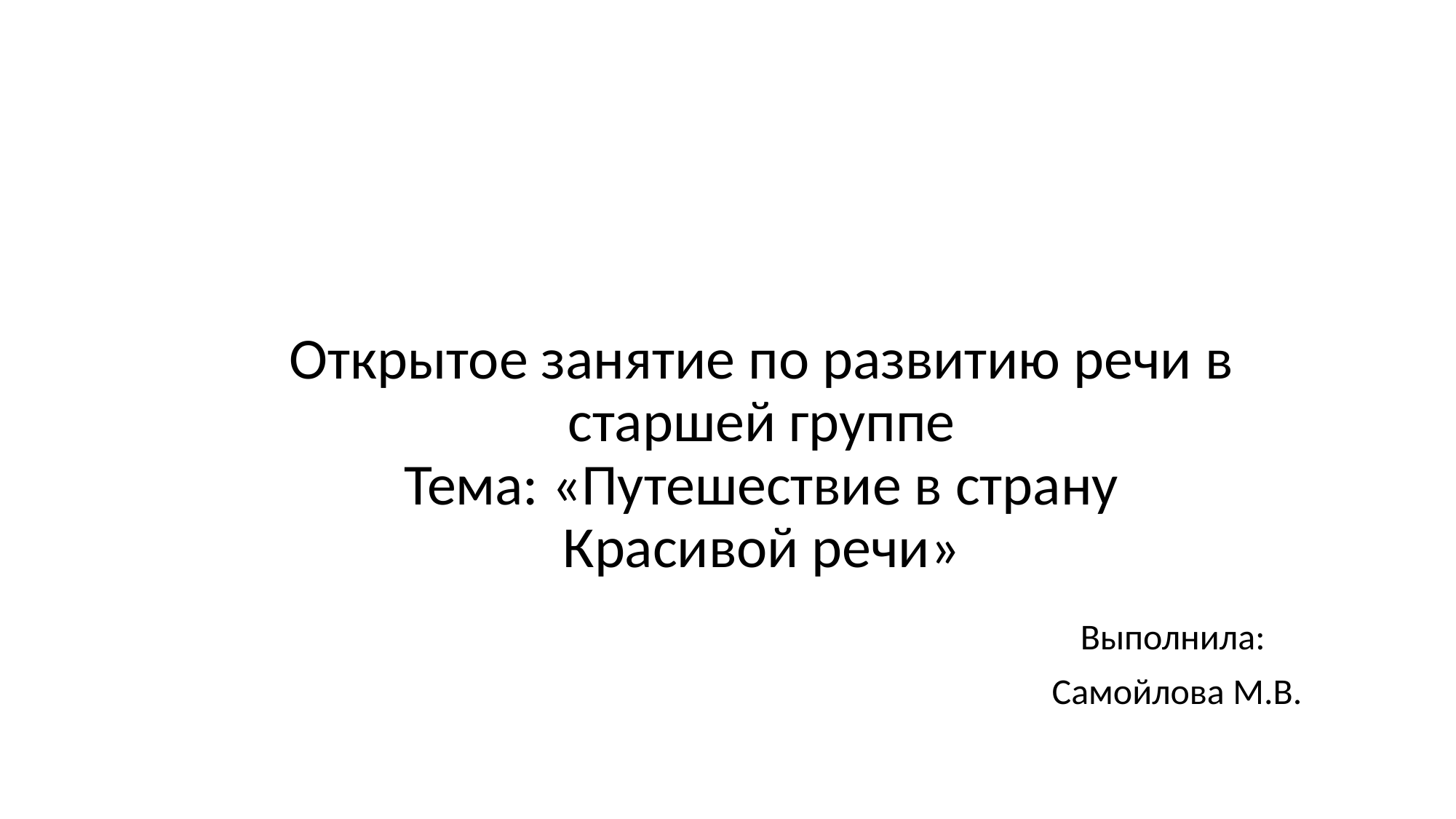

# Открытое занятие по развитию речи в старшей группе Тема: «Путешествие в страну Красивой речи»

Выполнила:
Самойлова М.В.